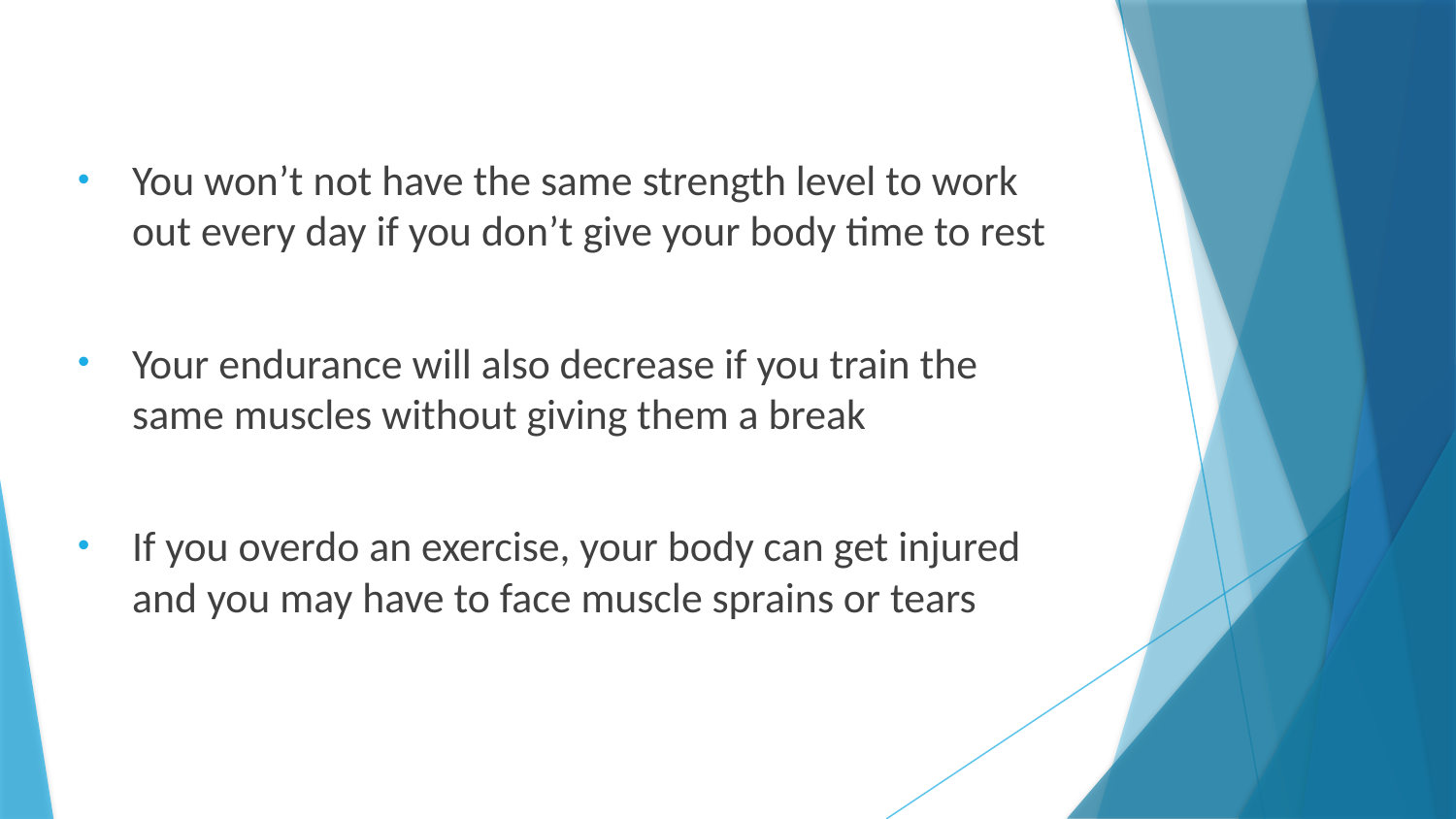

You won’t not have the same strength level to work out every day if you don’t give your body time to rest

Your endurance will also decrease if you train the same muscles without giving them a break

If you overdo an exercise, your body can get injured and you may have to face muscle sprains or tears